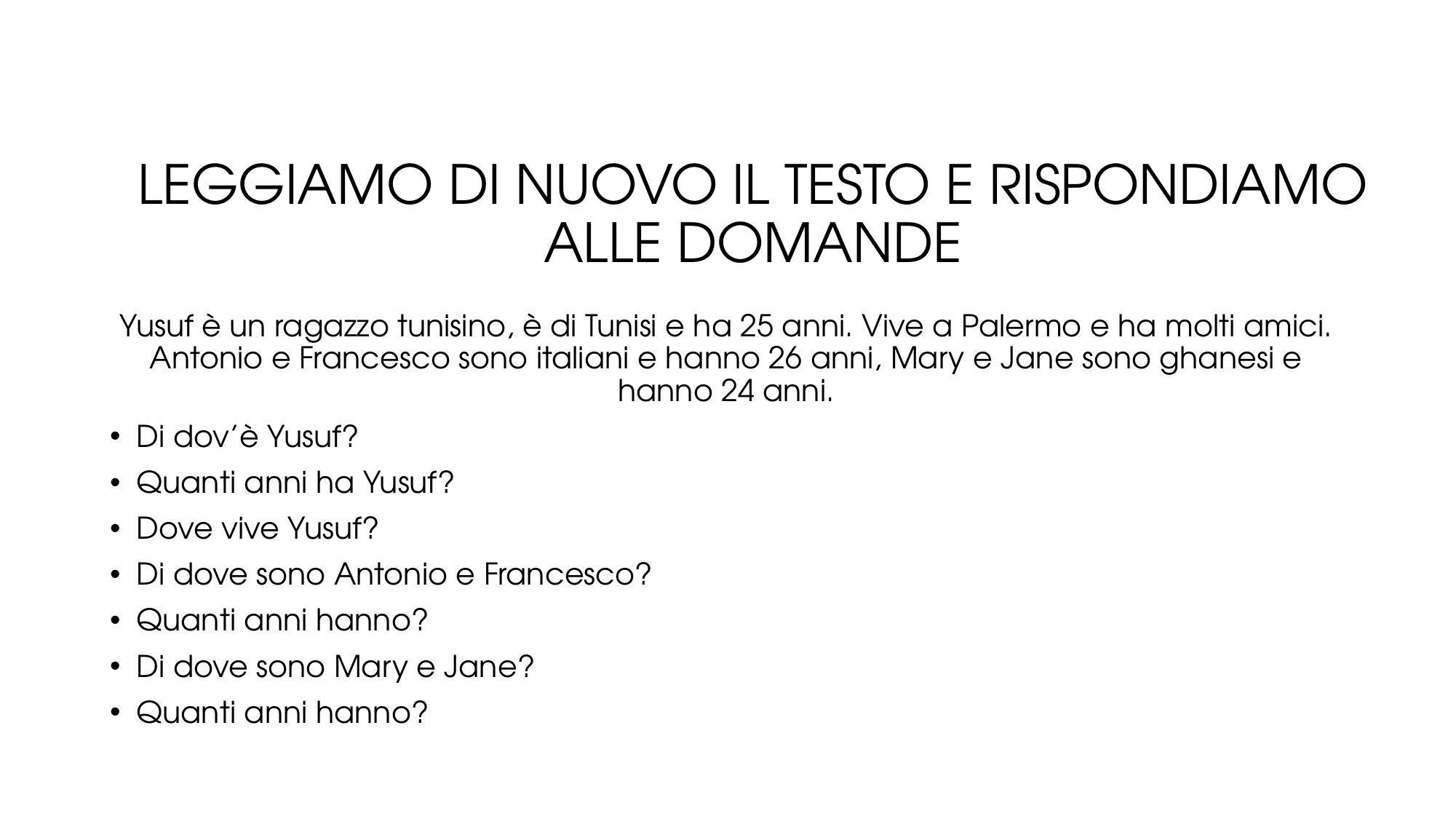

# LeggiAMO di nuovo il testo e rispondiAMO alle domande
Yusuf è un ragazzo tunisino, è di Tunisi e ha 25 anni. Vive a Palermo e ha molti amici. Antonio e Francesco sono italiani e hanno 26 anni, Mary e Jane sono ghanesi e hanno 24 anni.
Di dov’è Yusuf?
Quanti anni ha Yusuf?
Dove vive Yusuf?
Di dove sono Antonio e Francesco?
Quanti anni hanno?
Di dove sono Mary e Jane?
Quanti anni hanno?